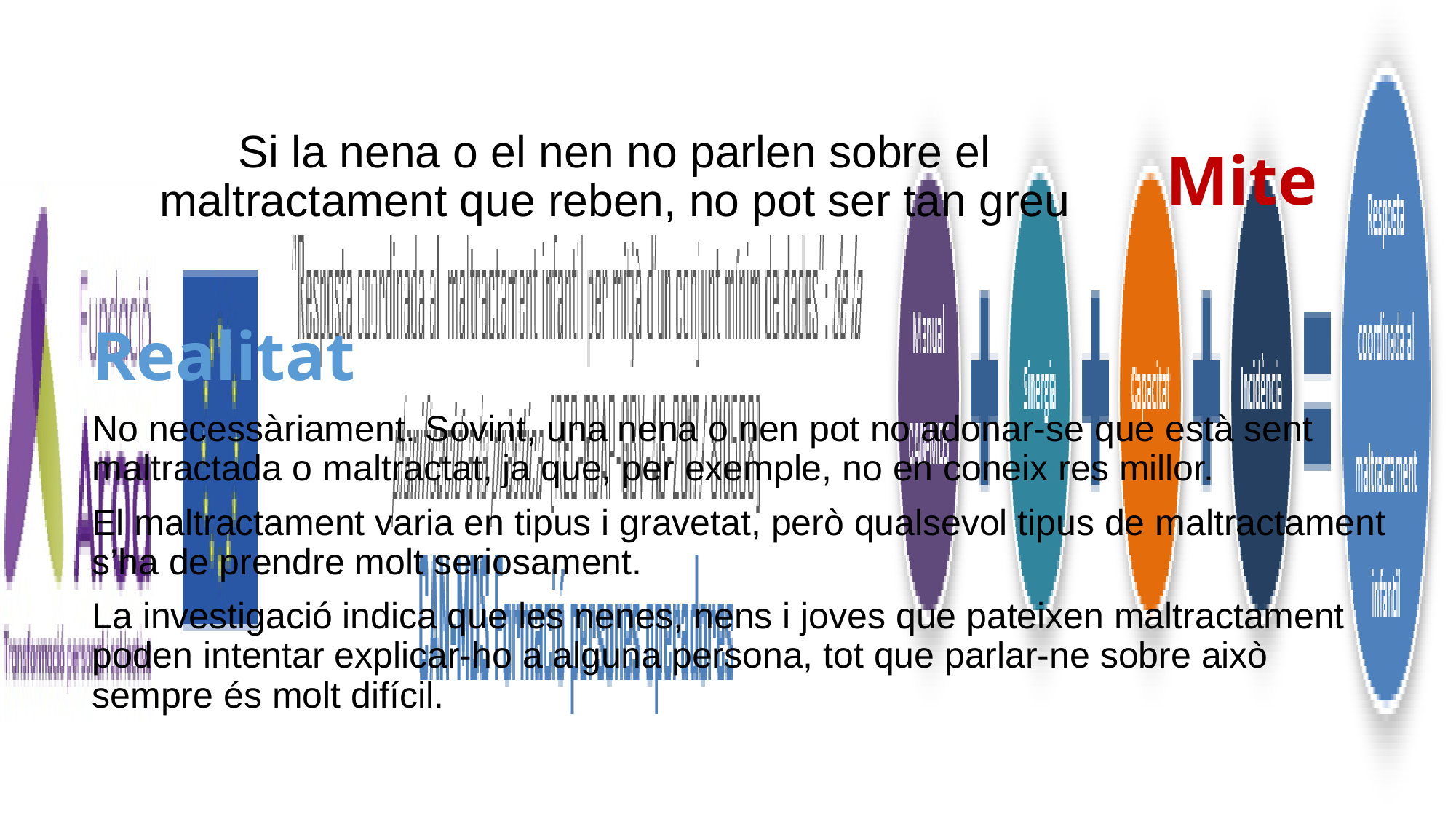

Si la nena o el nen no parlen sobre el maltractament que reben, no pot ser tan greu
Mite
Realitat
No necessàriament. Sovint, una nena o nen pot no adonar-se que està sent maltractada o maltractat, ja que, per exemple, no en coneix res millor.
El maltractament varia en tipus i gravetat, però qualsevol tipus de maltractament s’ha de prendre molt seriosament.
La investigació indica que les nenes, nens i joves que pateixen maltractament poden intentar explicar-ho a alguna persona, tot que parlar-ne sobre això sempre és molt difícil.